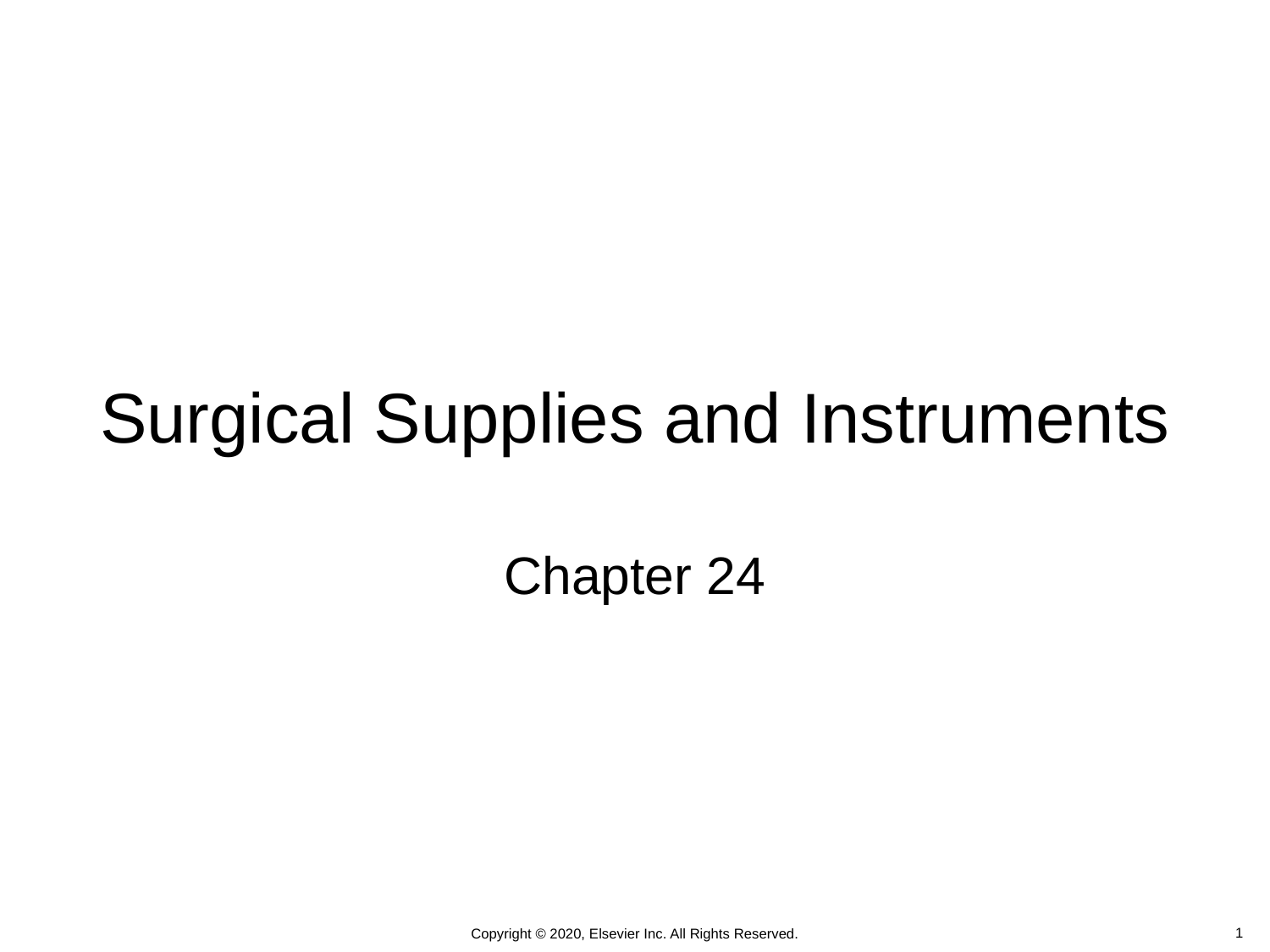

Surgical Supplies and Instruments

Chapter 24
 1